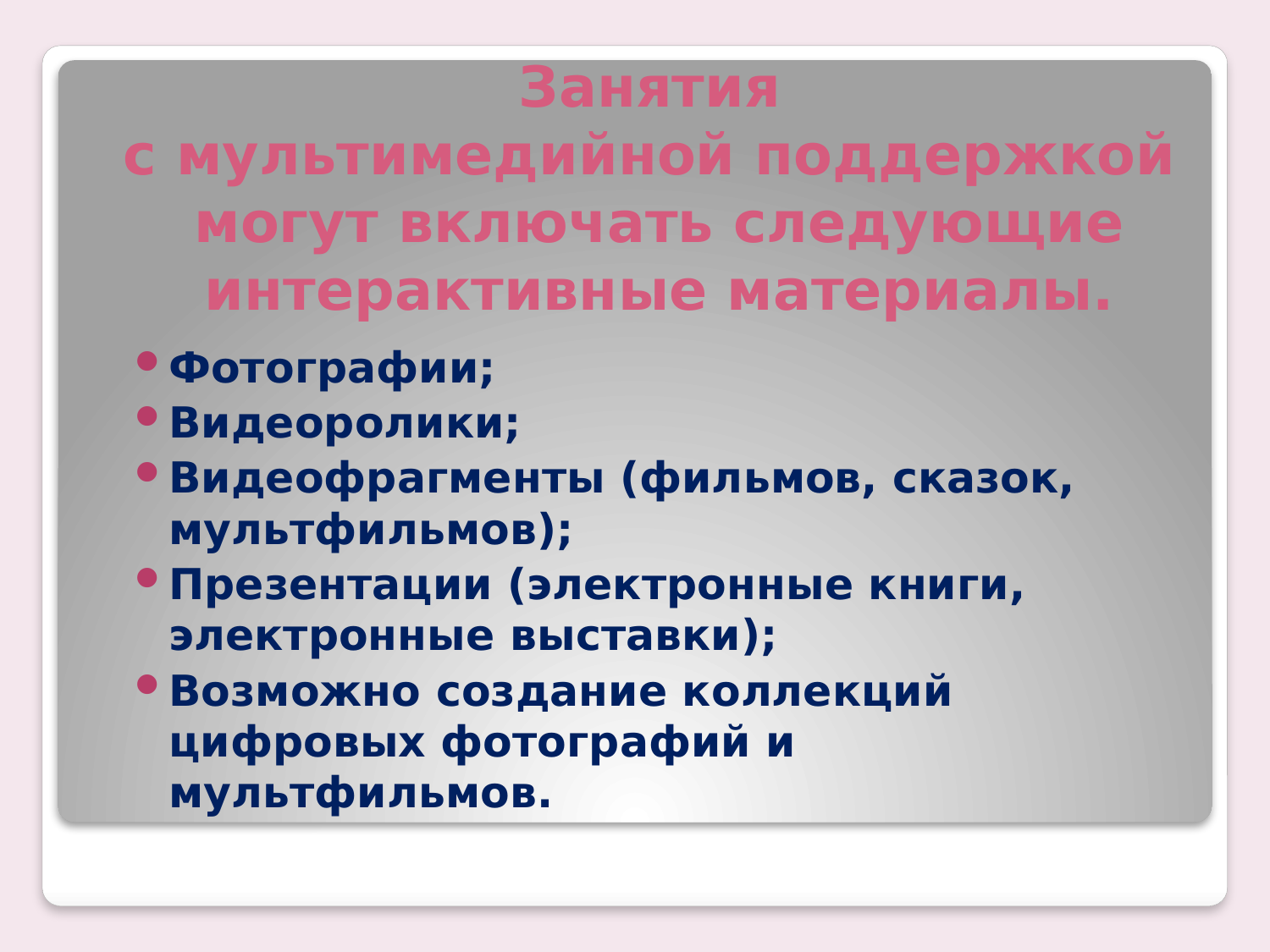

# Занятия с мультимедийной поддержкой могут включать следующие интерактивные материалы.
Фотографии;
Видеоролики;
Видеофрагменты (фильмов, сказок, мультфильмов);
Презентации (электронные книги, электронные выставки);
Возможно создание коллекций цифровых фотографий и мультфильмов.